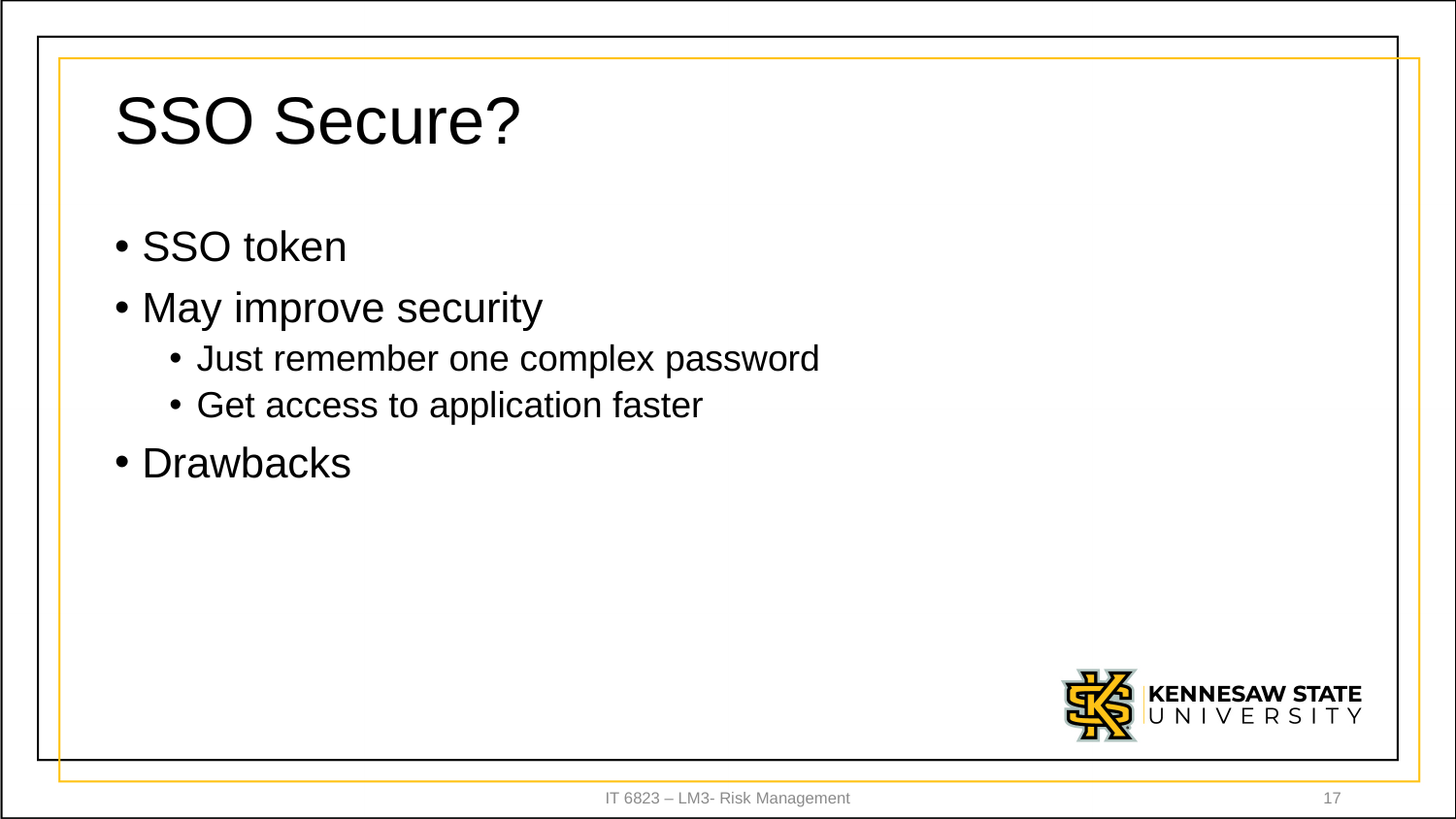

# SSO Secure?
SSO token
May improve security
Just remember one complex password
Get access to application faster
Drawbacks

IT 6823 – LM3- Risk Management
17